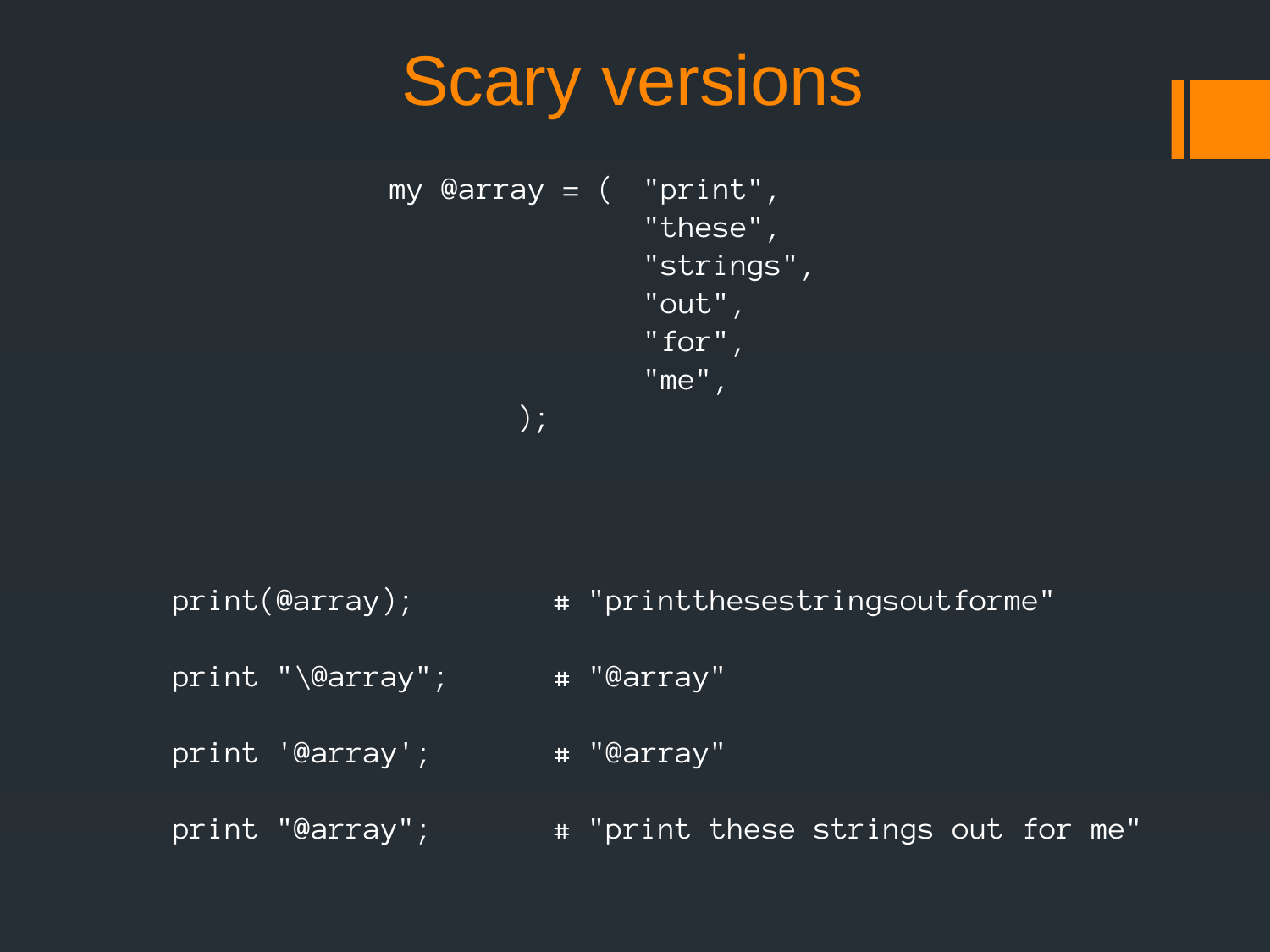

# Scary versions
my @array = ( 	"print",
		"these",
		"strings",
		"out",
		"for",
		"me",
	);
print(@array);		# "printthesestringsoutforme"

print "\@array";      # "@array"

print '@array';       # "@array"

print "@array";	# "print these strings out for me"